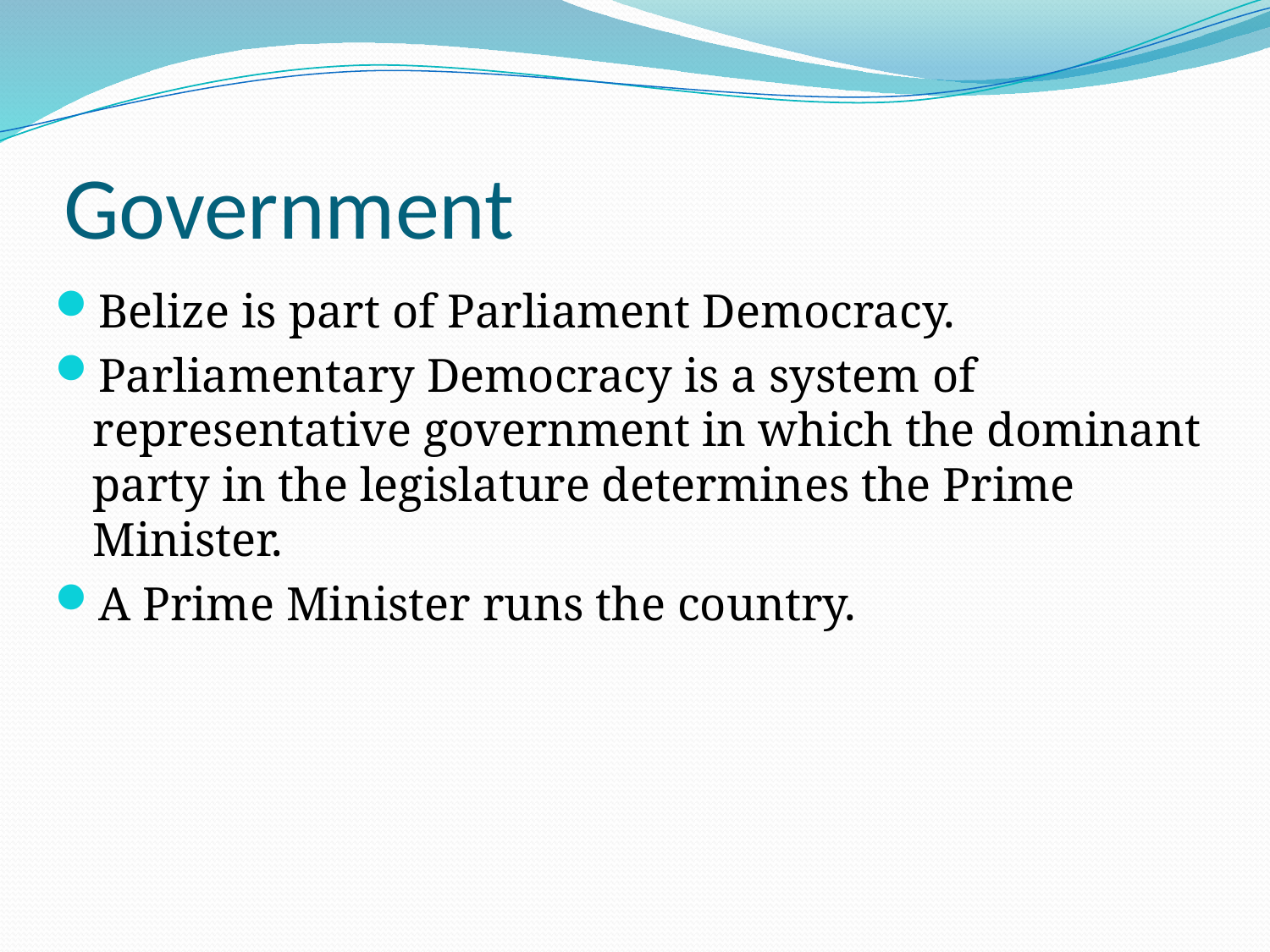

# Government

Belize is part of Parliament Democracy.
Parliamentary Democracy is a system of representative government in which the dominant party in the legislature determines the Prime Minister.
A Prime Minister runs the country.